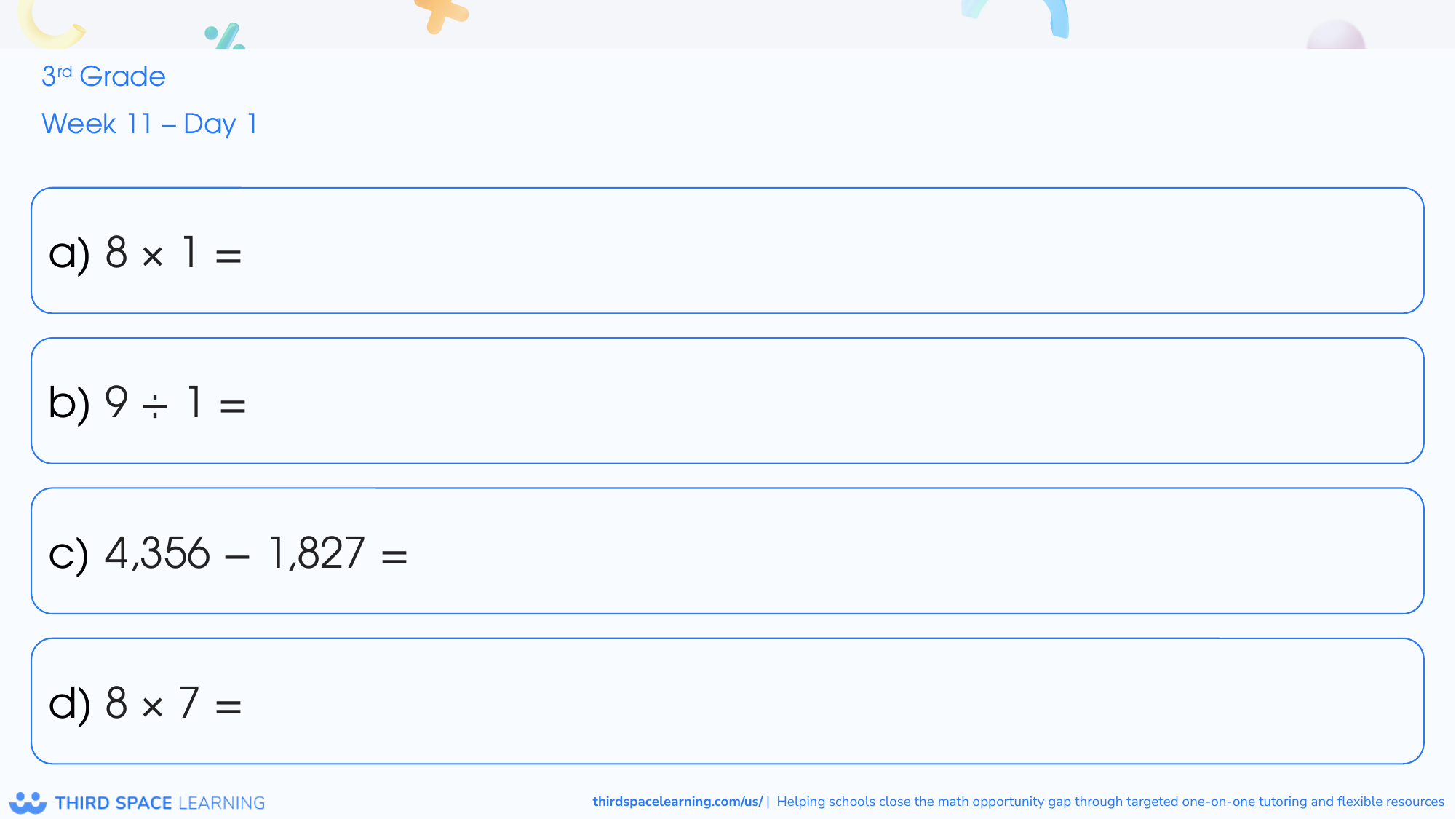

3rd Grade
Week 11 – Day 1
8 × 1 =
9 ÷ 1 =
4,356 − 1,827 =
8 × 7 =